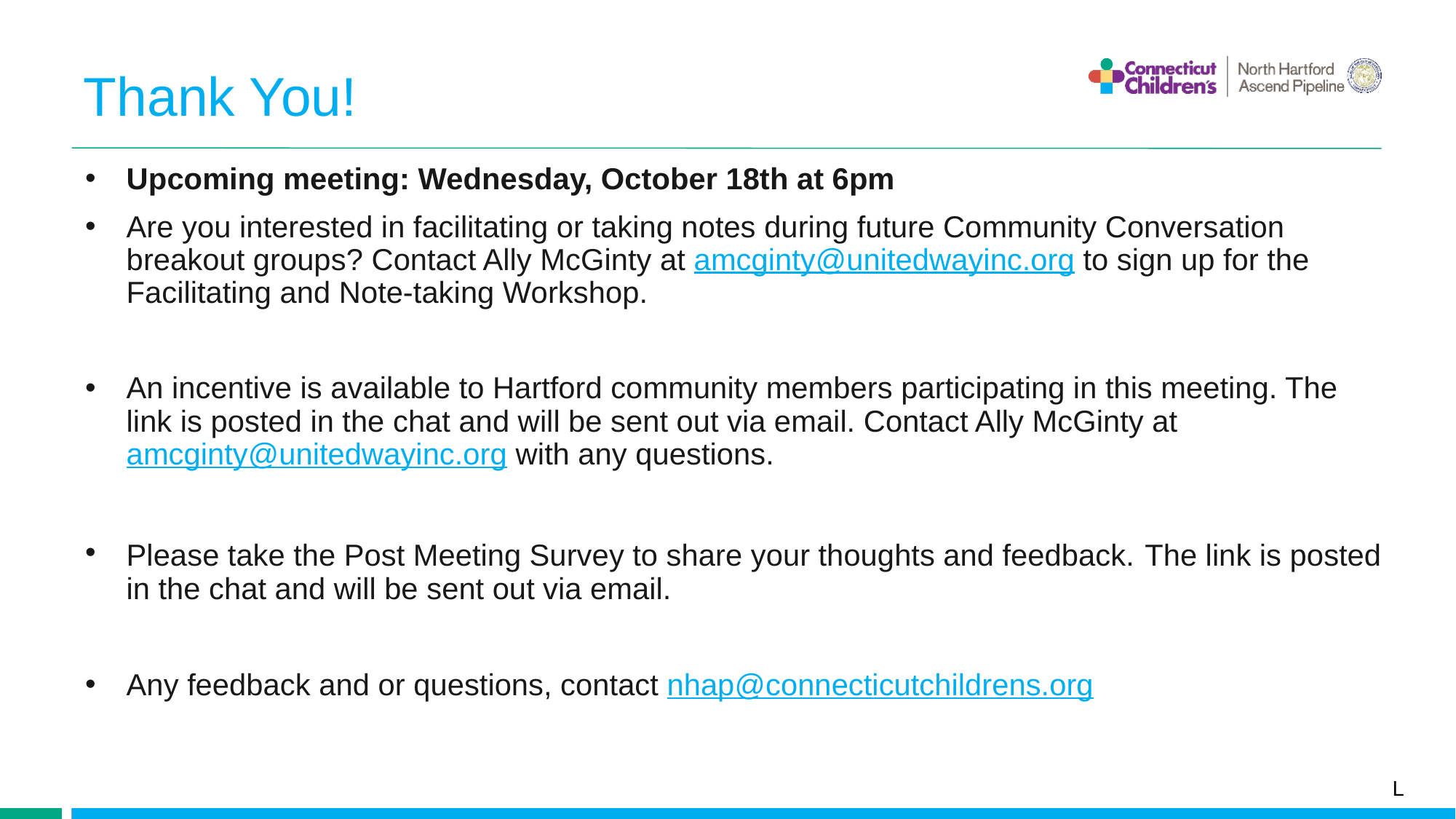

# Thank You!
Upcoming meeting: Wednesday, October 18th at 6pm
Are you interested in facilitating or taking notes during future Community Conversation breakout groups? Contact Ally McGinty at amcginty@unitedwayinc.org to sign up for the Facilitating and Note-taking Workshop.

An incentive is available to Hartford community members participating in this meeting. The link is posted in the chat and will be sent out via email. Contact Ally McGinty at amcginty@unitedwayinc.org with any questions.

Please take the Post Meeting Survey to share your thoughts and feedback. The link is posted in the chat and will be sent out via email.

Any feedback and or questions, contact nhap@connecticutchildrens.org

L